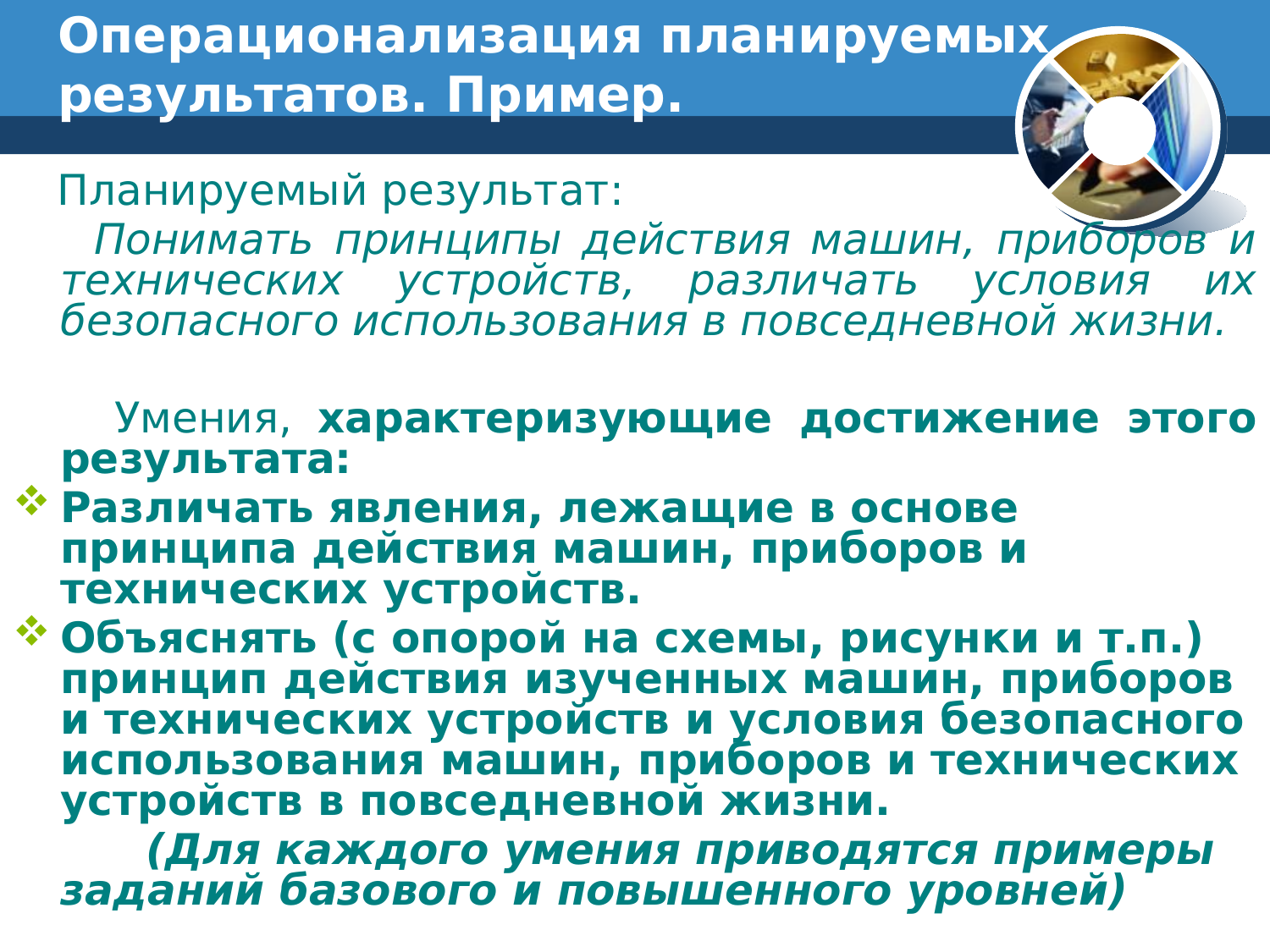

Операционализация планируемых результатов. Пример.
    Планируемый результат:
    Понимать принципы действия машин, приборов и технических устройств, различать условия их безопасного использования в повседневной жизни.

    Умения, характеризующие достижение этого результата:
Различать явления, лежащие в основе принципа действия машин, приборов и технических устройств.
Объяснять (с опорой на схемы, рисунки и т.п.) принцип действия изученных машин, приборов и технических устройств и условия безопасного использования машин, приборов и технических устройств в повседневной жизни.
         (Для каждого умения приводятся примеры заданий базового и повышенного уровней)